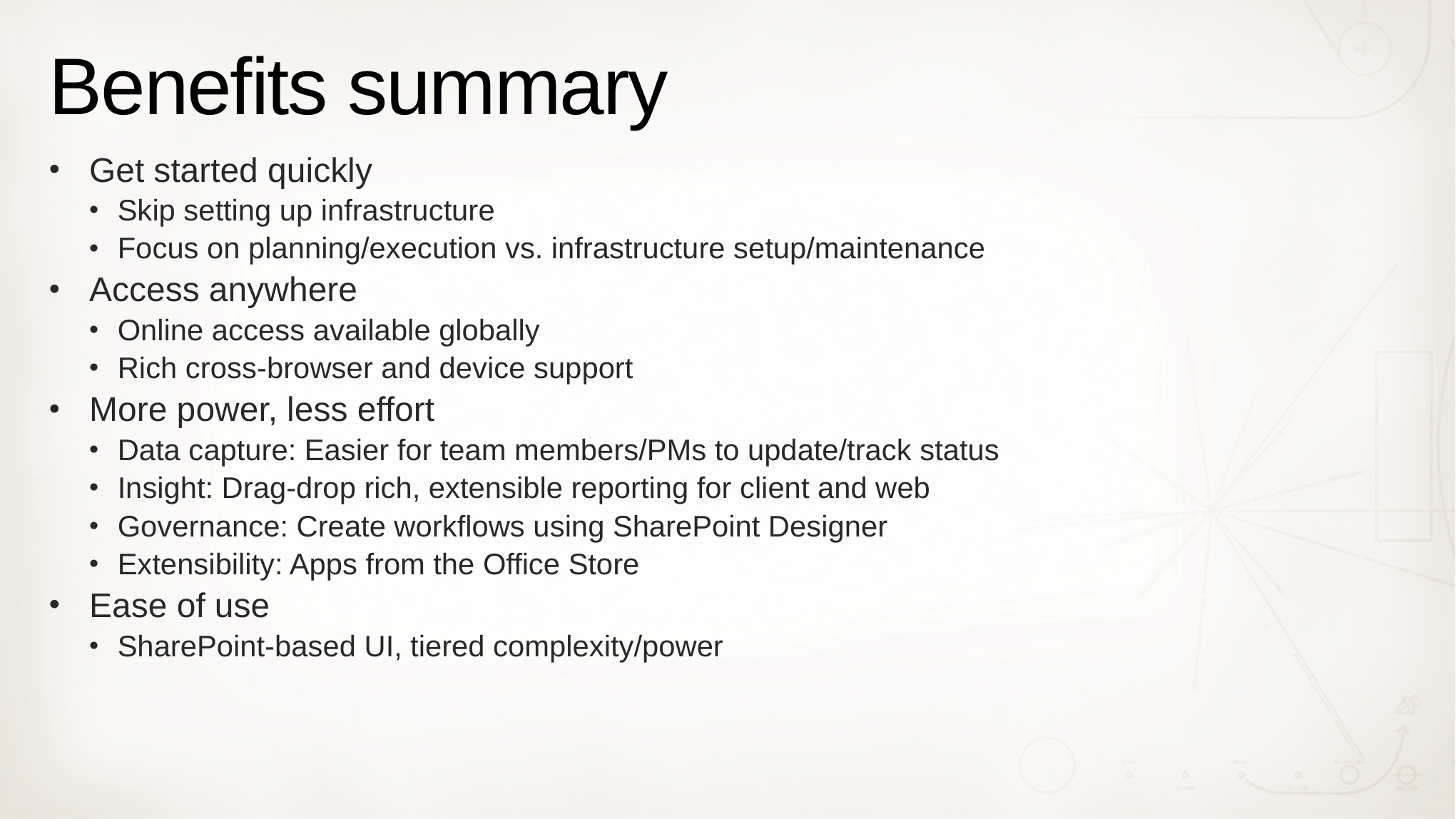

# Benefits summary
Get started quickly
Skip setting up infrastructure
Focus on planning/execution vs. infrastructure setup/maintenance
Access anywhere
Online access available globally
Rich cross-browser and device support
More power, less effort
Data capture: Easier for team members/PMs to update/track status
Insight: Drag-drop rich, extensible reporting for client and web
Governance: Create workflows using SharePoint Designer
Extensibility: Apps from the Office Store
Ease of use
SharePoint-based UI, tiered complexity/power